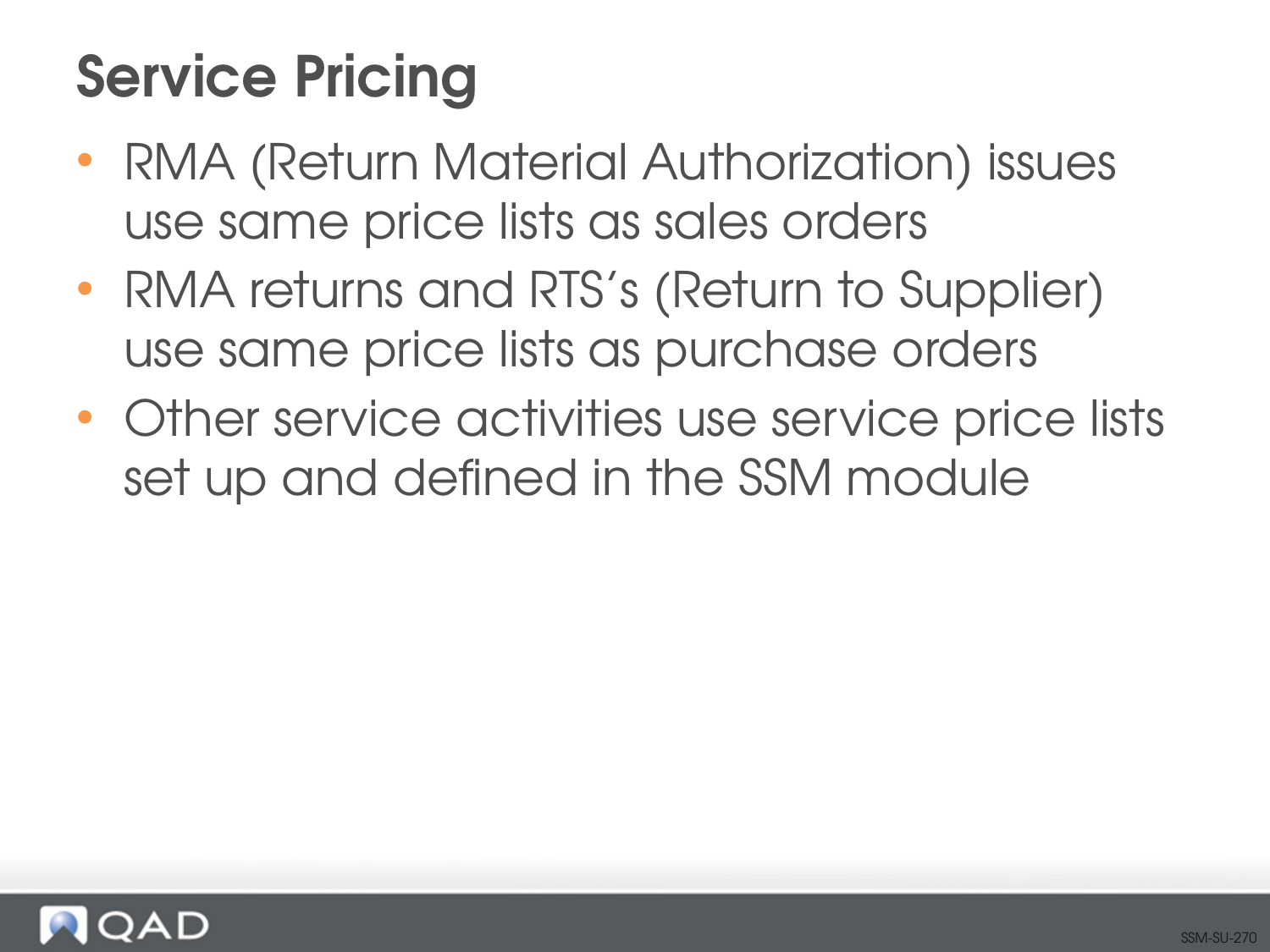

# Service Pricing
RMA (Return Material Authorization) issues use same price lists as sales orders
RMA returns and RTS’s (Return to Supplier) use same price lists as purchase orders
Other service activities use service price lists set up and defined in the SSM module

SSM-SU-270